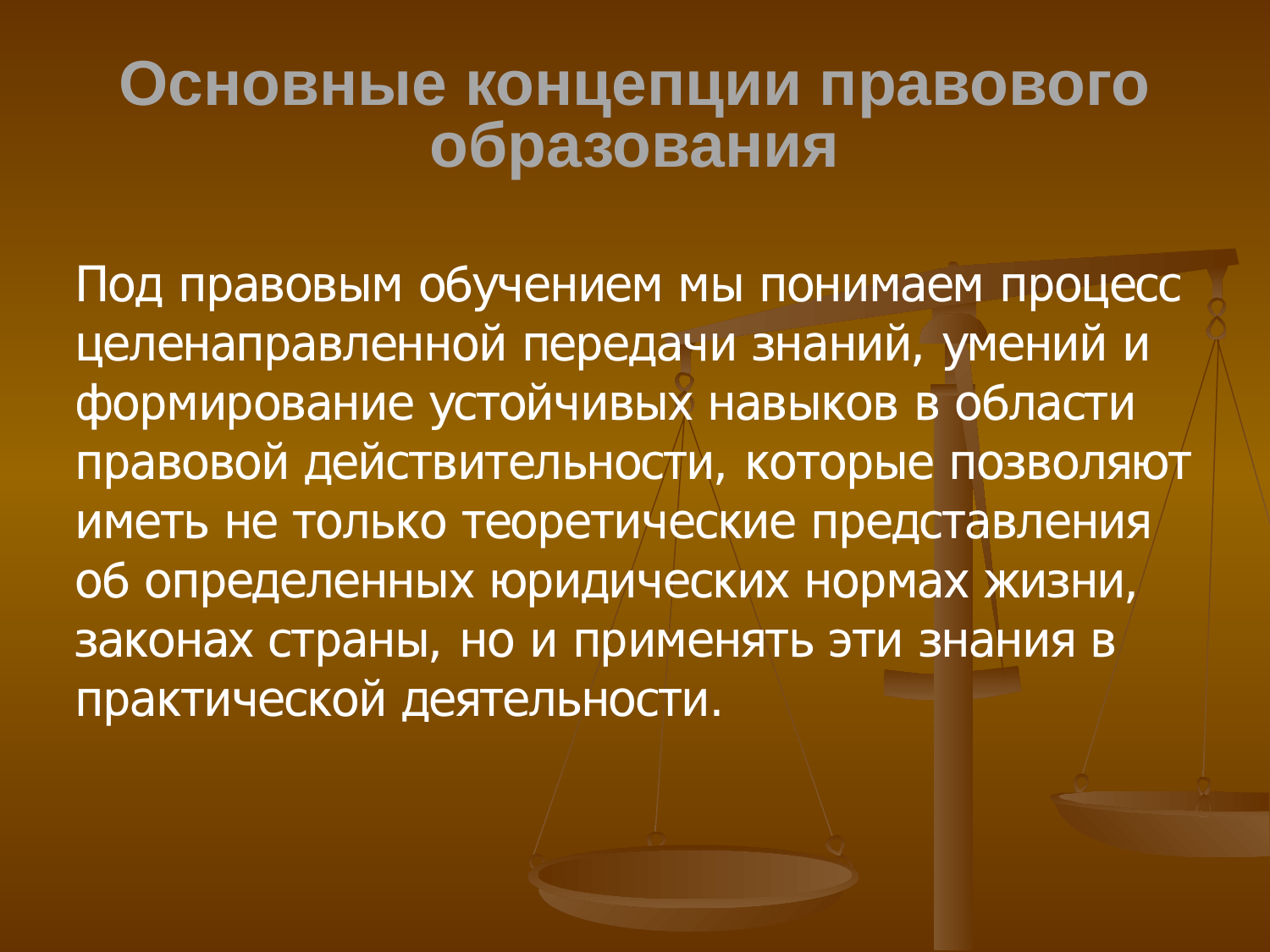

# Основные концепции правового образования
Под правовым обучением мы понимаем процесс целенаправленной передачи знаний, умений и формирование устойчивых навыков в области правовой действительности, которые позволяют иметь не только теоретические представления об определенных юридических нормах жизни, законах страны, но и применять эти знания в практической деятельности.